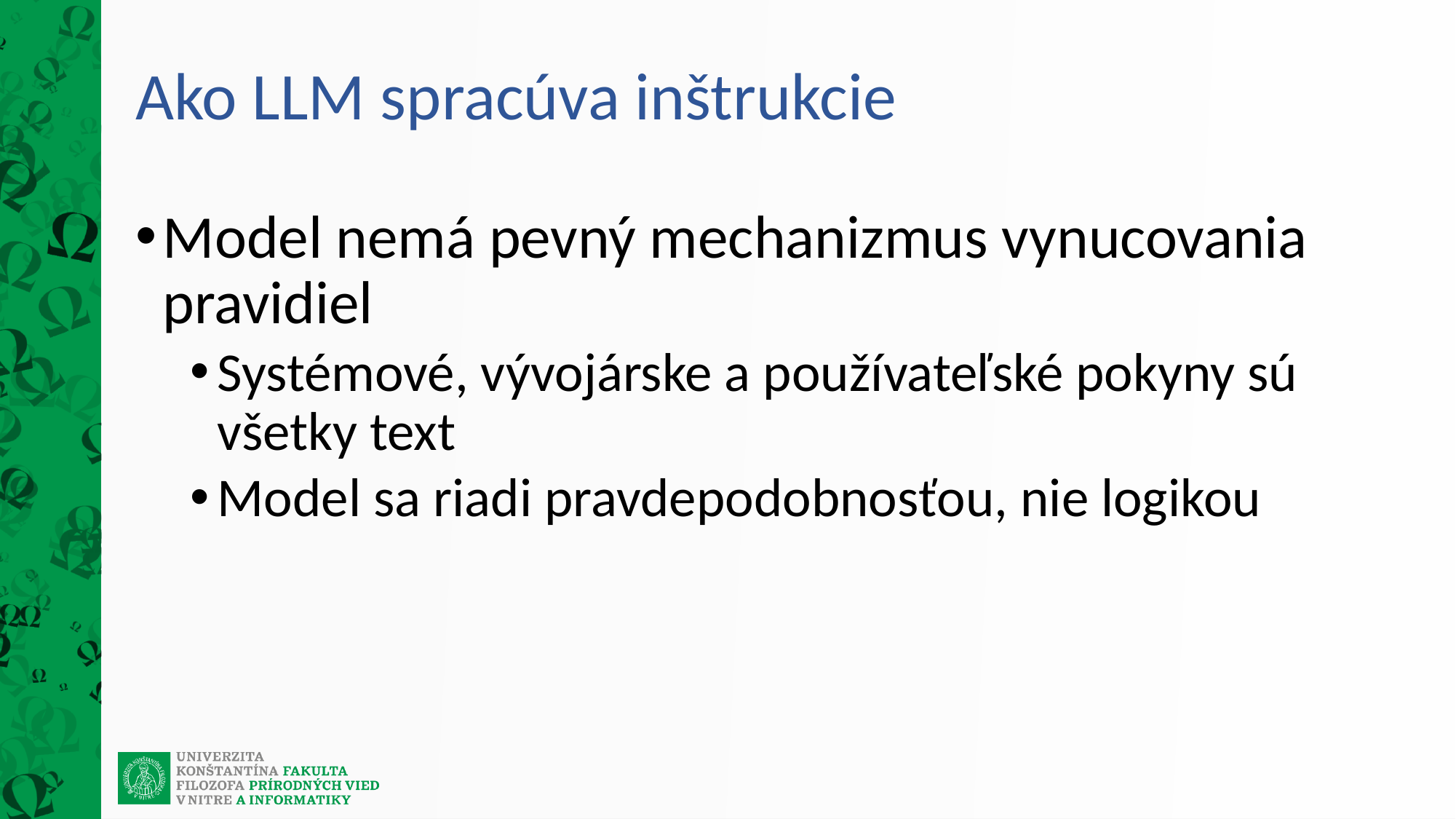

# Ako LLM spracúva inštrukcie
Model nemá pevný mechanizmus vynucovania pravidiel
Systémové, vývojárske a používateľské pokyny sú všetky text
Model sa riadi pravdepodobnosťou, nie logikou